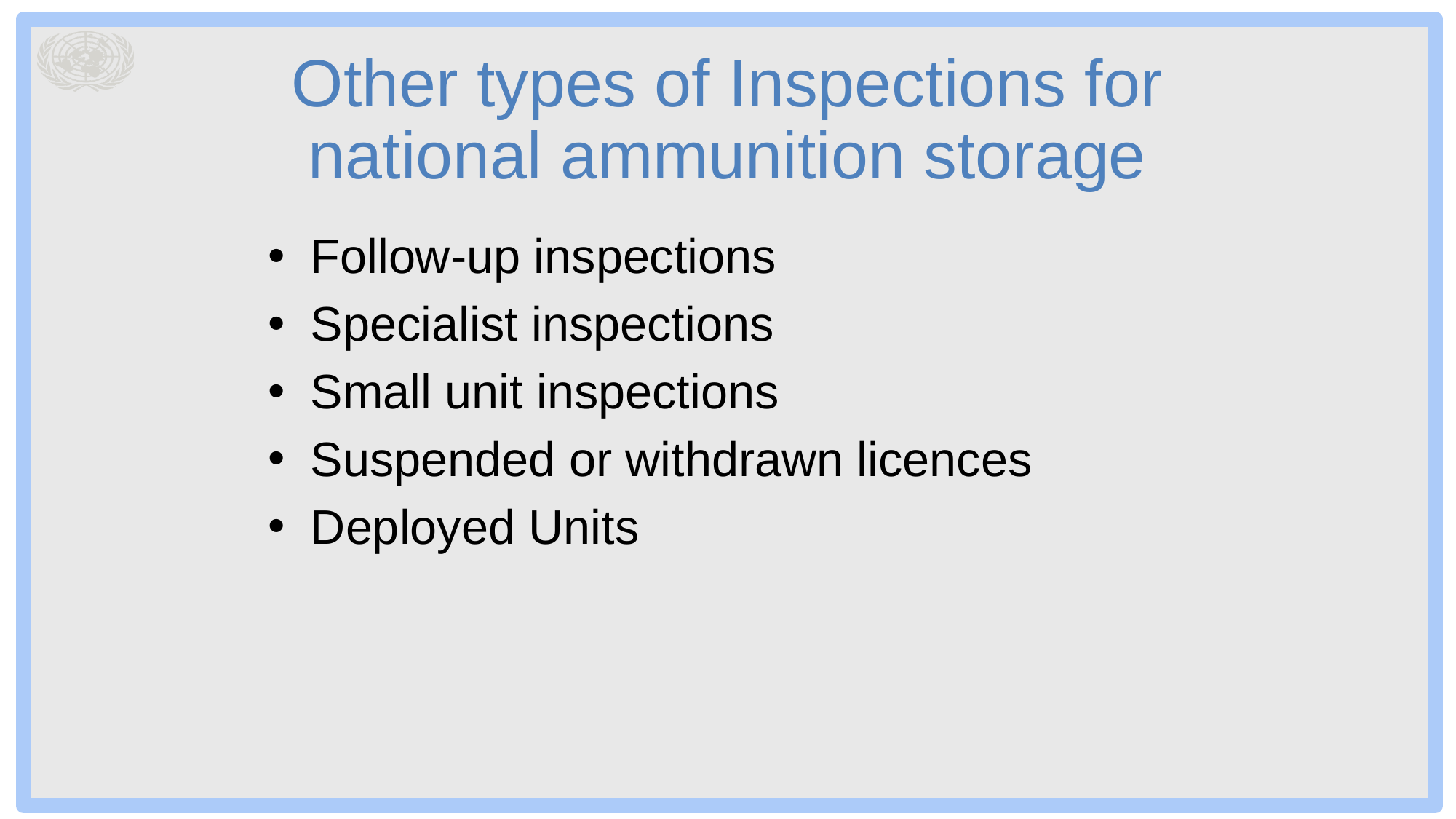

# Other types of Inspections for national ammunition storage
Follow-up inspections
Specialist inspections
Small unit inspections
Suspended or withdrawn licences
Deployed Units